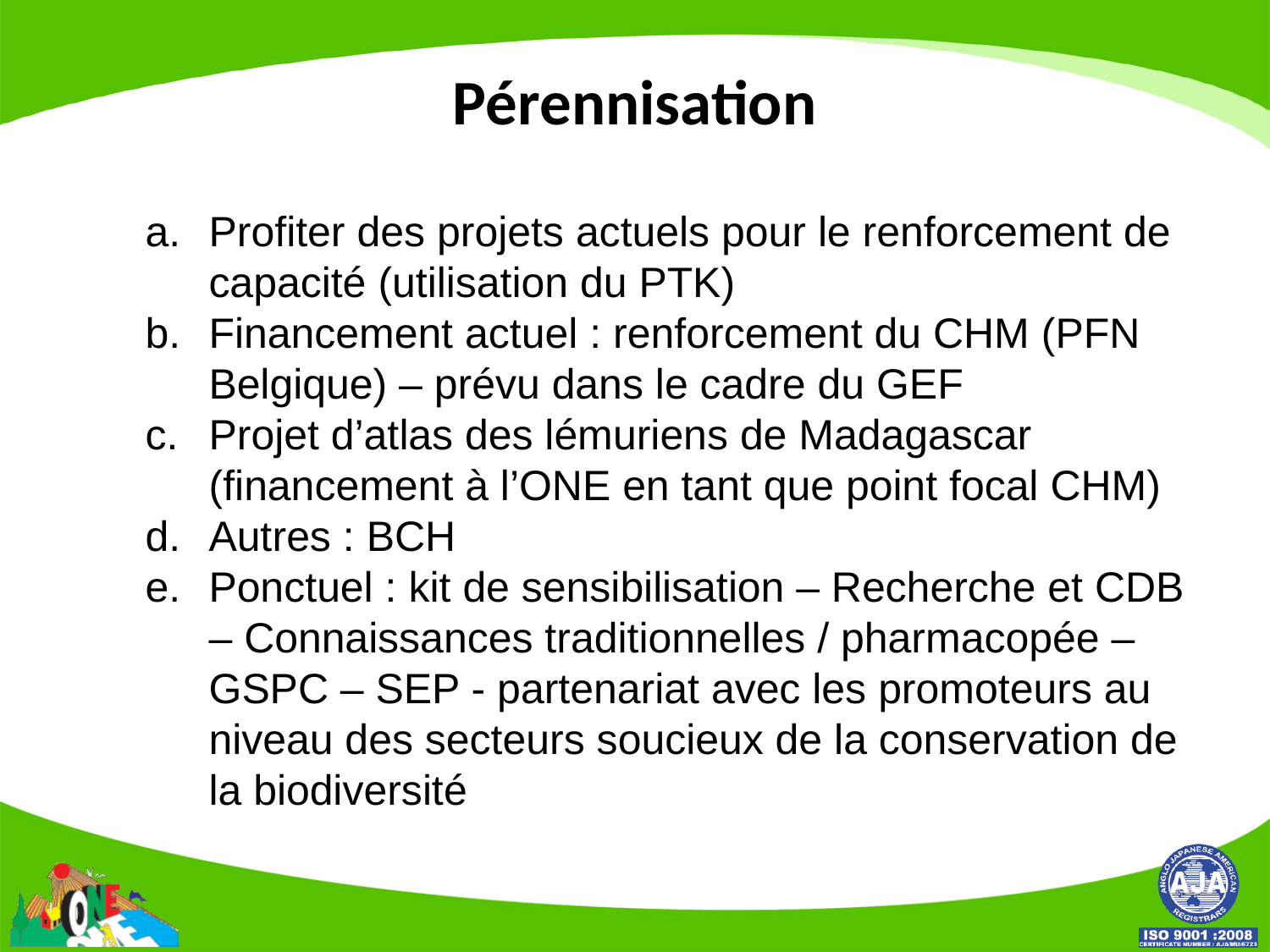

# Pérennisation
Profiter des projets actuels pour le renforcement de capacité (utilisation du PTK)
Financement actuel : renforcement du CHM (PFN Belgique) – prévu dans le cadre du GEF
Projet d’atlas des lémuriens de Madagascar (financement à l’ONE en tant que point focal CHM)
Autres : BCH
Ponctuel : kit de sensibilisation – Recherche et CDB – Connaissances traditionnelles / pharmacopée – GSPC – SEP - partenariat avec les promoteurs au niveau des secteurs soucieux de la conservation de la biodiversité